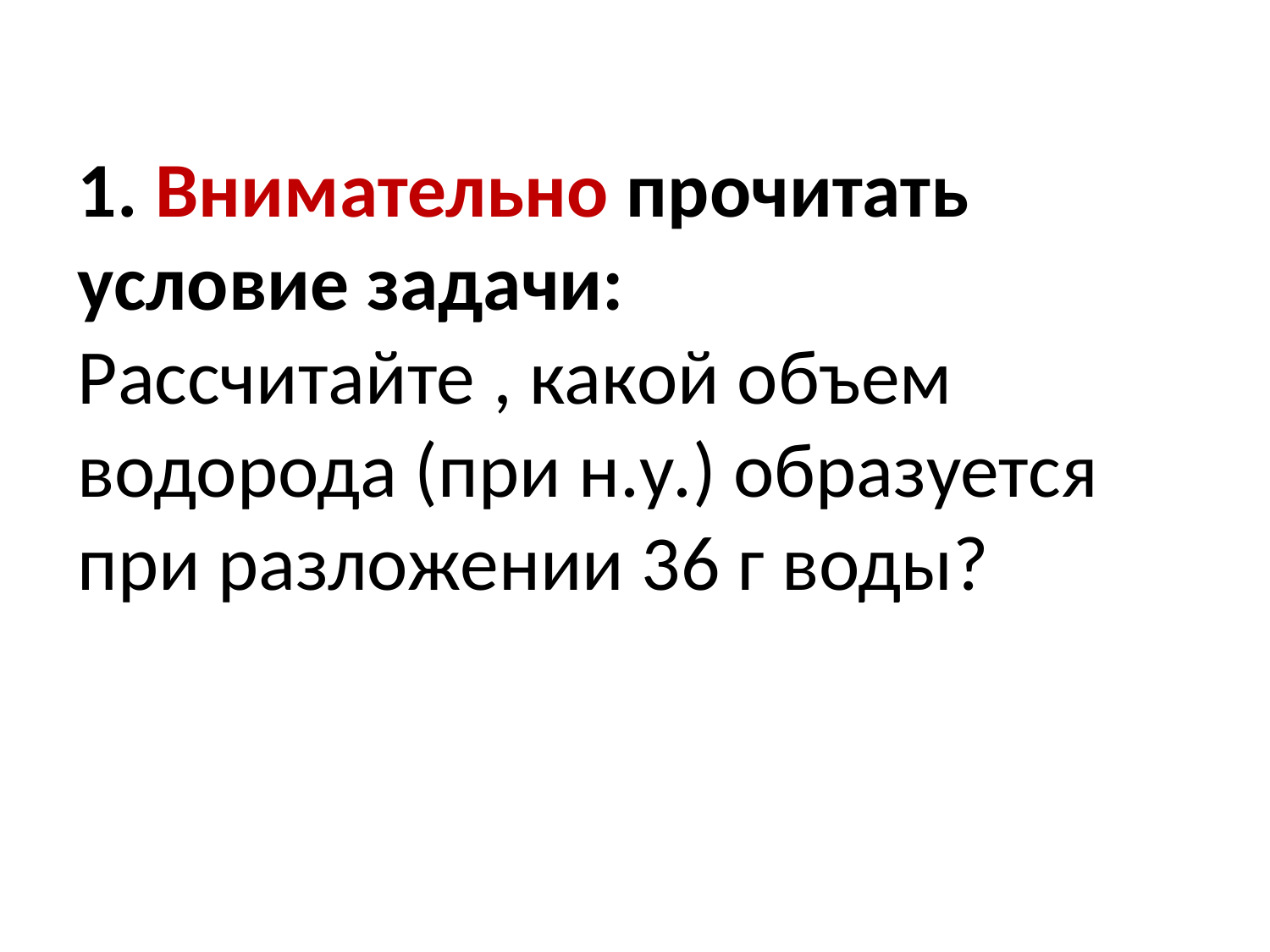

# 1. Внимательно прочитать условие задачи: Рассчитайте , какой объем водорода (при н.у.) образуется при разложении 36 г воды?